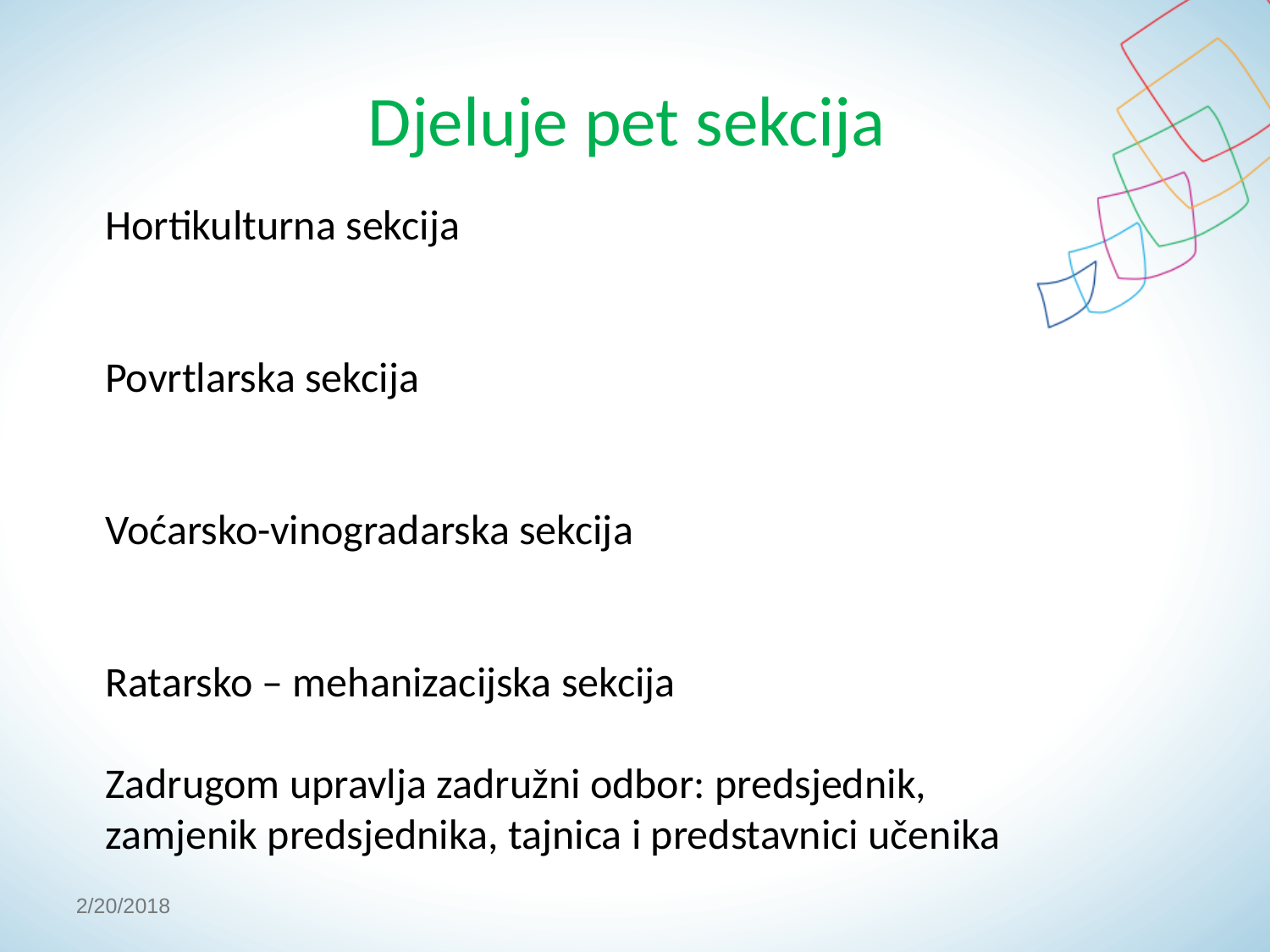

# Djeluje pet sekcija
Hortikulturna sekcija

Povrtlarska sekcija

Voćarsko-vinogradarska sekcija

Ratarsko – mehanizacijska sekcija

Zadrugom upravlja zadružni odbor: predsjednik, zamjenik predsjednika, tajnica i predstavnici učenika